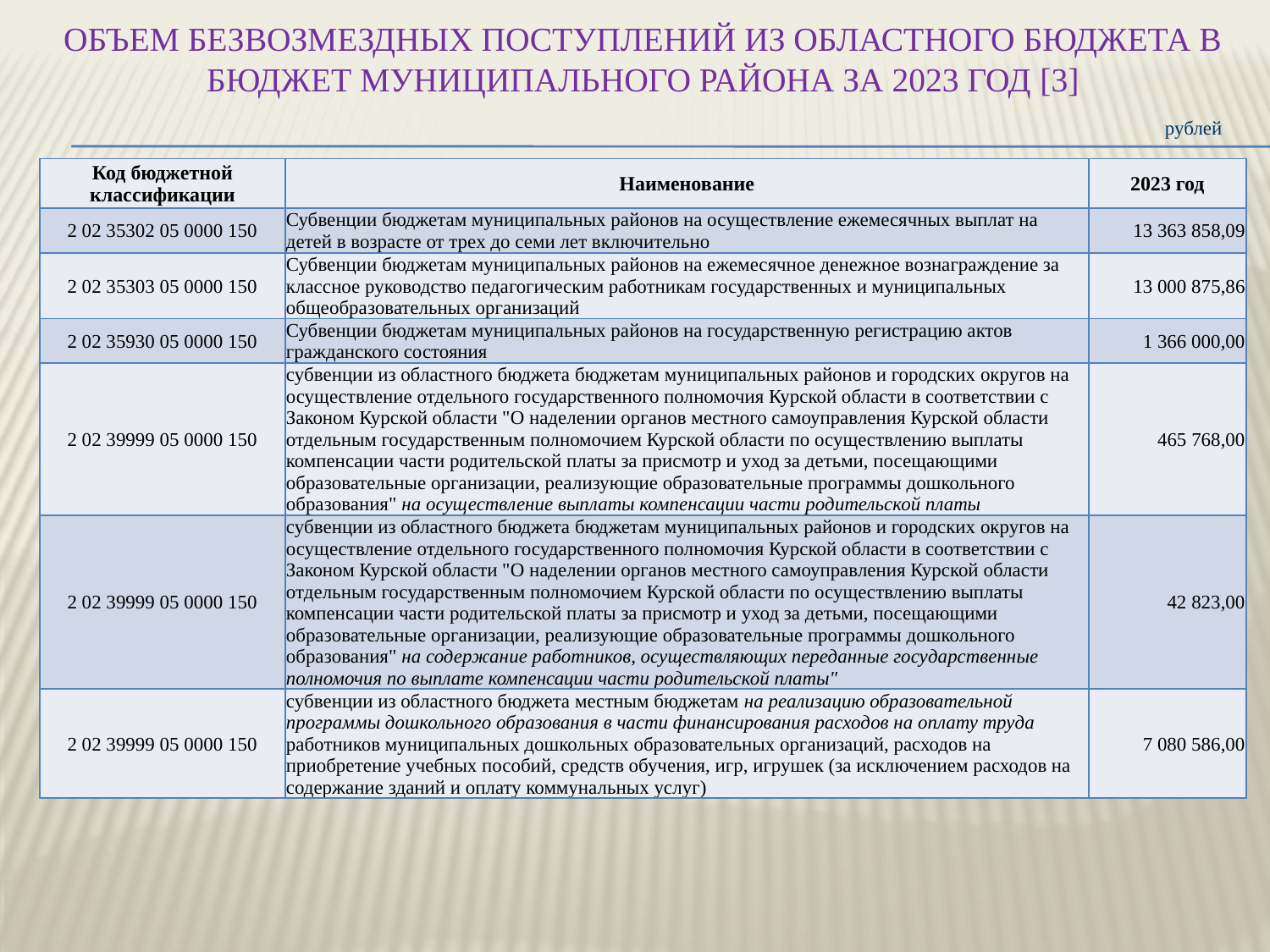

# ОБЪЕМ БЕЗВОЗМЕЗДНЫХ ПОСТУПЛЕНИЙ ИЗ ОБЛАСТНОГО БЮДЖЕТА В БЮДЖЕТ МУНИЦИПАЛЬНОГО РАЙОНА ЗА 2023 ГОД [3]
рублей
| Код бюджетной классификации | Наименование | 2023 год |
| --- | --- | --- |
| 2 02 35302 05 0000 150 | Субвенции бюджетам муниципальных районов на осуществление ежемесячных выплат на детей в возрасте от трех до семи лет включительно | 13 363 858,09 |
| 2 02 35303 05 0000 150 | Субвенции бюджетам муниципальных районов на ежемесячное денежное вознаграждение за классное руководство педагогическим работникам государственных и муниципальных общеобразовательных организаций | 13 000 875,86 |
| 2 02 35930 05 0000 150 | Субвенции бюджетам муниципальных районов на государственную регистрацию актов гражданского состояния | 1 366 000,00 |
| 2 02 39999 05 0000 150 | субвенции из областного бюджета бюджетам муниципальных районов и городских округов на осуществление отдельного государственного полномочия Курской области в соответствии с Законом Курской области "О наделении органов местного самоуправления Курской области отдельным государственным полномочием Курской области по осуществлению выплаты компенсации части родительской платы за присмотр и уход за детьми, посещающими образовательные организации, реализующие образовательные программы дошкольного образования" на осуществление выплаты компенсации части родительской платы | 465 768,00 |
| 2 02 39999 05 0000 150 | субвенции из областного бюджета бюджетам муниципальных районов и городских округов на осуществление отдельного государственного полномочия Курской области в соответствии с Законом Курской области "О наделении органов местного самоуправления Курской области отдельным государственным полномочием Курской области по осуществлению выплаты компенсации части родительской платы за присмотр и уход за детьми, посещающими образовательные организации, реализующие образовательные программы дошкольного образования" на содержание работников, осуществляющих переданные государственные полномочия по выплате компенсации части родительской платы" | 42 823,00 |
| 2 02 39999 05 0000 150 | субвенции из областного бюджета местным бюджетам на реализацию образовательной программы дошкольного образования в части финансирования расходов на оплату труда работников муниципальных дошкольных образовательных организаций, расходов на приобретение учебных пособий, средств обучения, игр, игрушек (за исключением расходов на содержание зданий и оплату коммунальных услуг) | 7 080 586,00 |